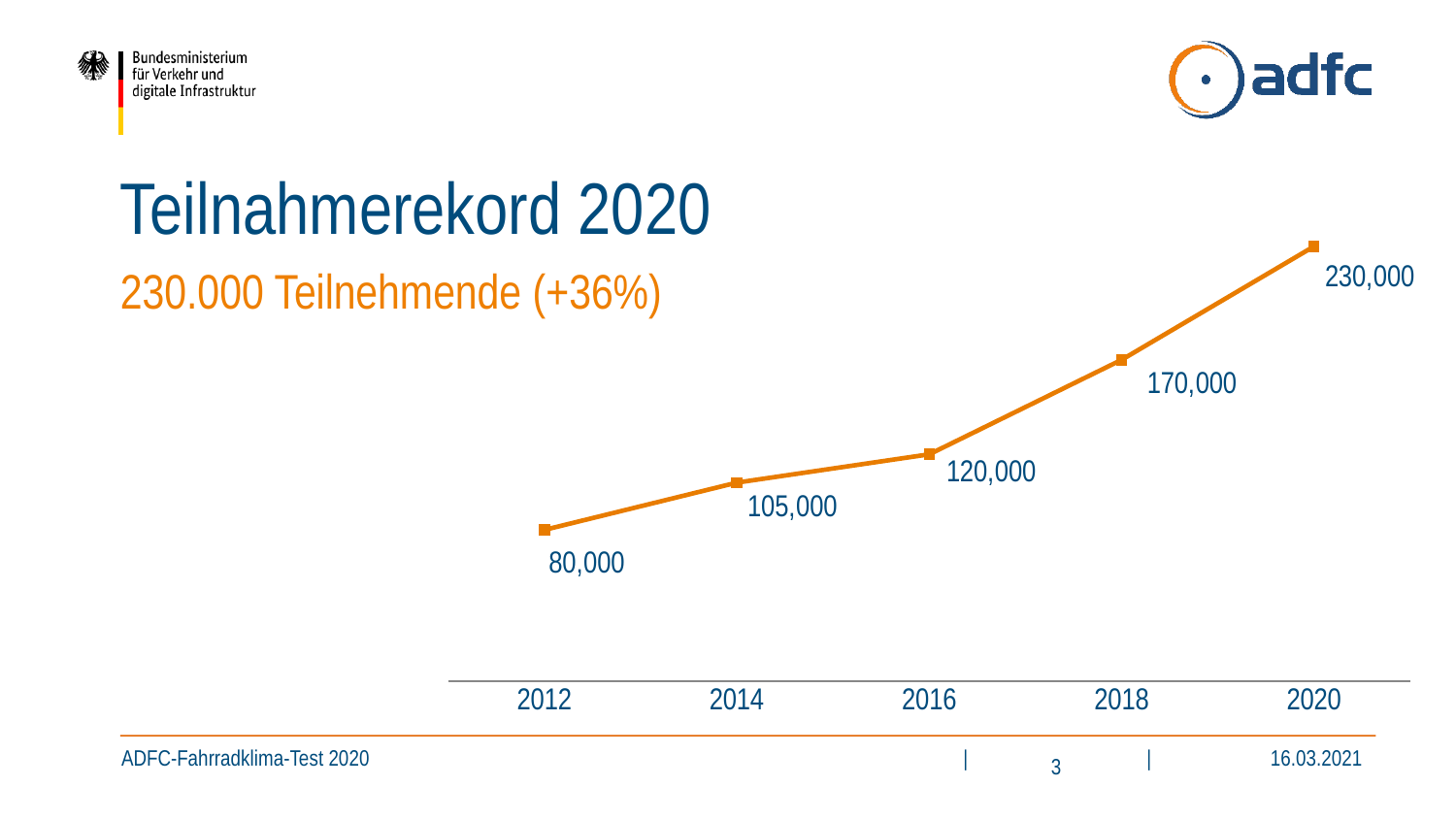

Teilnahmerekord 2020
230.000 Teilnehmende (+36%)

### Chart

| Category | Teilnehmer |
|---|---|
| 2012 | 80000.0 |
| 2014 | 105000.0 |
| 2016 | 120000.0 |
| 2018 | 170000.0 |
| 2020 | 230000.0 |